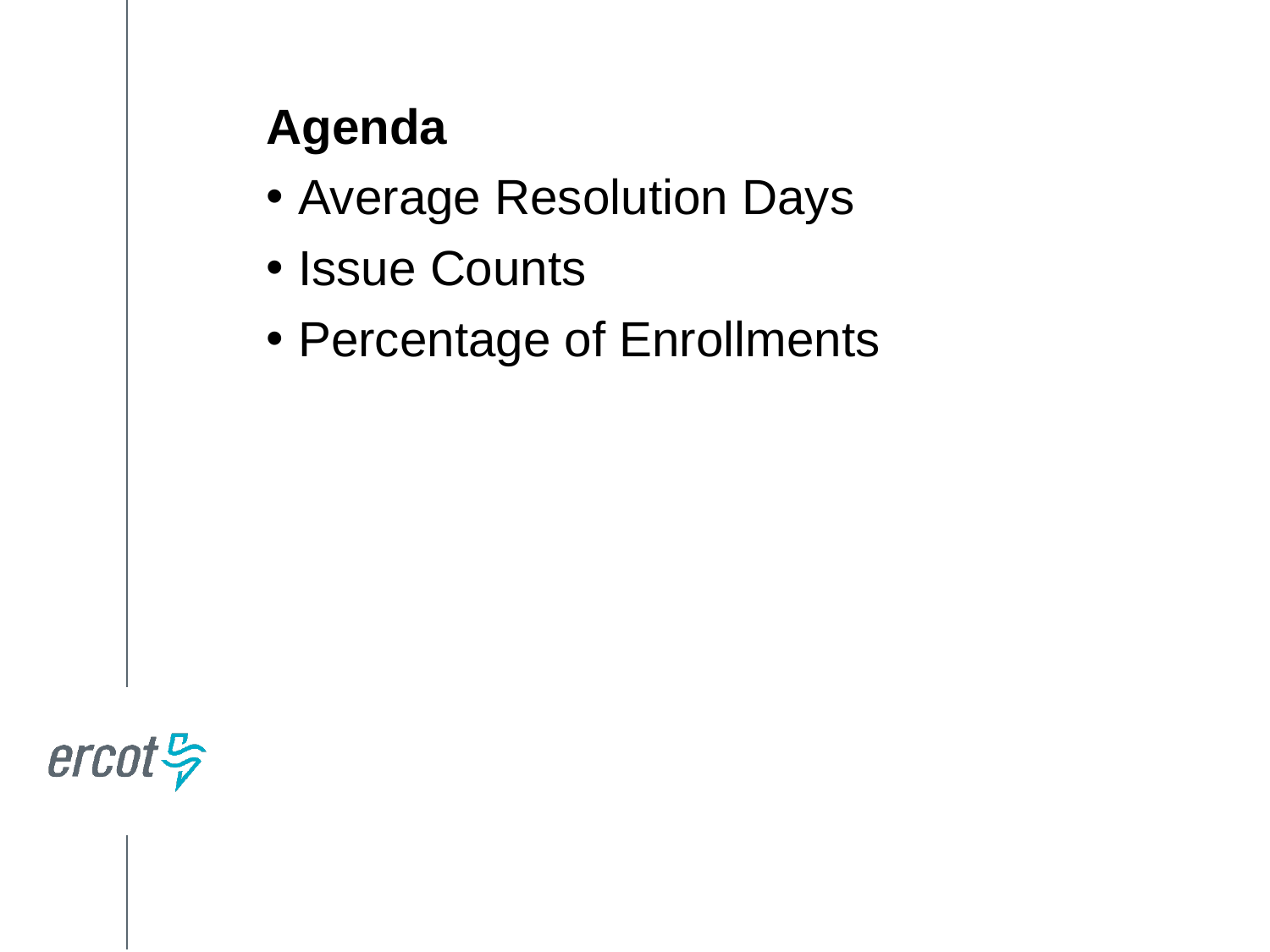

Agenda
Average Resolution Days
Issue Counts
Percentage of Enrollments